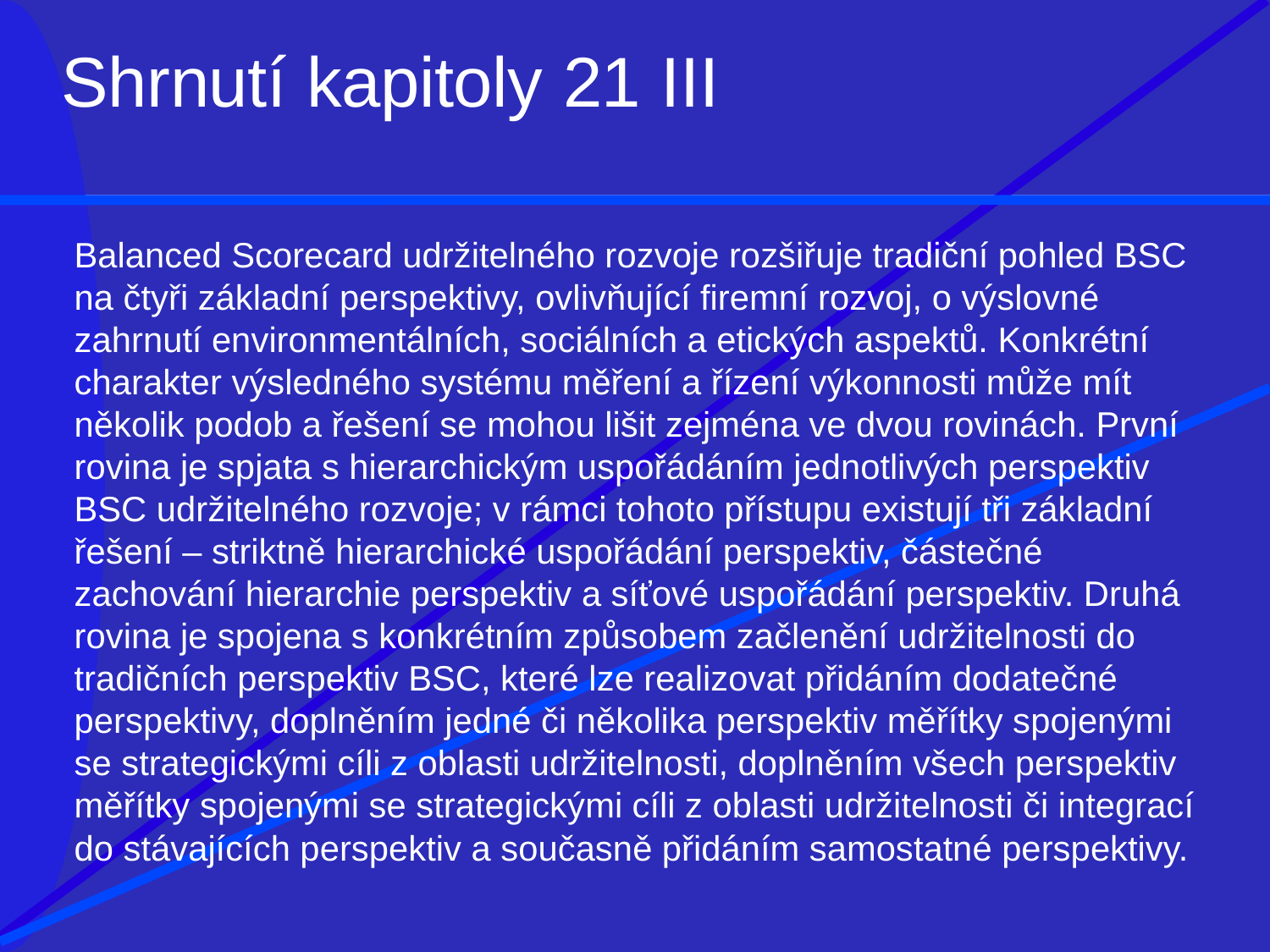

# Shrnutí kapitoly 21 III
Balanced Scorecard udržitelného rozvoje rozšiřuje tradiční pohled BSC na čtyři základní perspektivy, ovlivňující firemní rozvoj, o výslovné zahrnutí environmentálních, sociálních a etických aspektů. Konkrétní charakter výsledného systému měření a řízení výkonnosti může mít několik podob a řešení se mohou lišit zejména ve dvou rovinách. První rovina je spjata s hierarchickým uspořádáním jednotlivých perspektiv BSC udržitelného rozvoje; v rámci tohoto přístupu existují tři základní řešení – striktně hierarchické uspořádání perspektiv, částečné zachování hierarchie perspektiv a síťové uspořádání perspektiv. Druhá rovina je spojena s konkrétním způsobem začlenění udržitelnosti do tradičních perspektiv BSC, které lze realizovat přidáním dodatečné perspektivy, doplněním jedné či několika perspektiv měřítky spojenými se strategickými cíli z oblasti udržitelnosti, doplněním všech perspektiv měřítky spojenými se strategickými cíli z oblasti udržitelnosti či integrací do stávajících perspektiv a současně přidáním samostatné perspektivy.